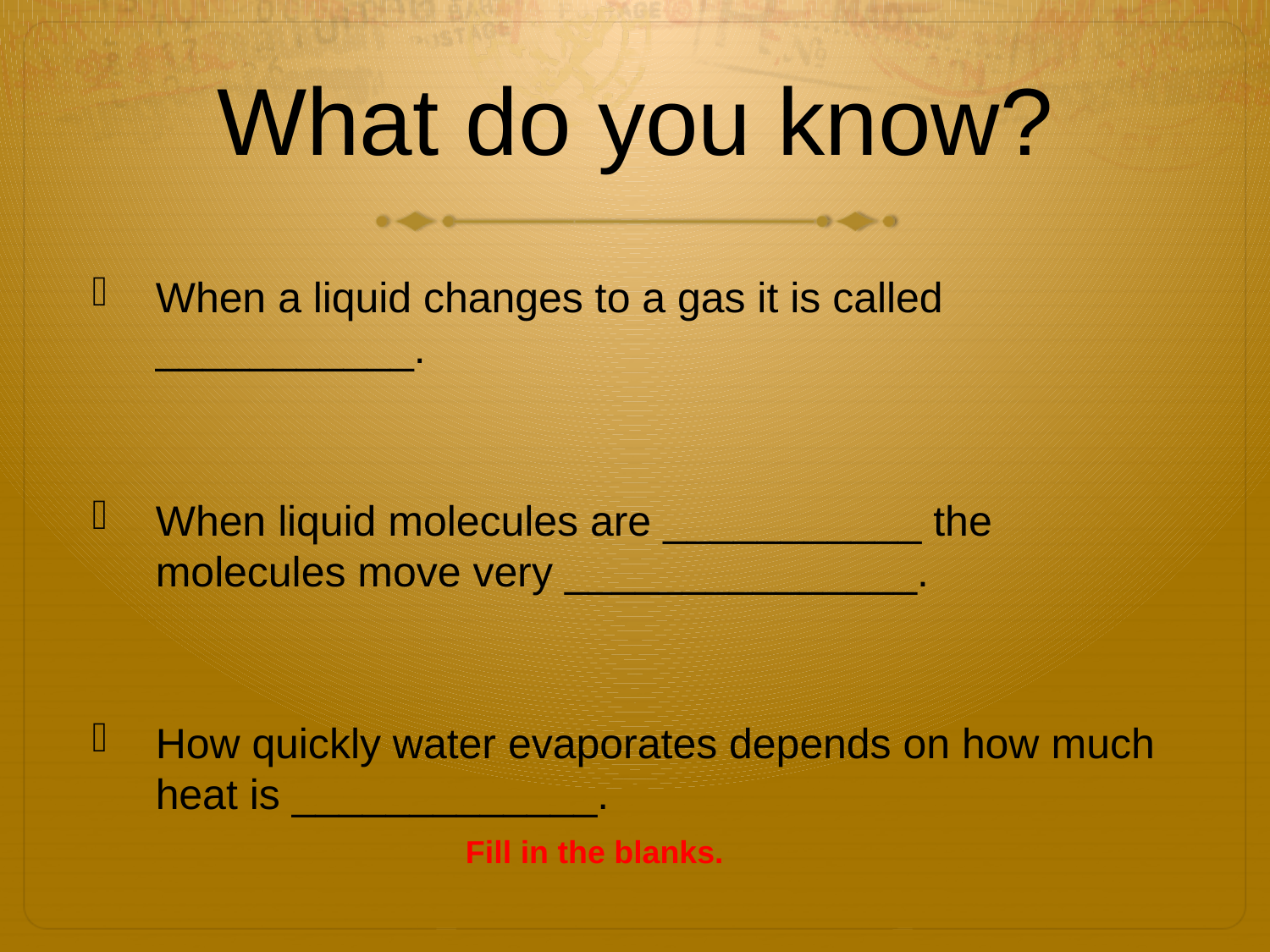

# What do you know?
When a liquid changes to a gas it is called ___________.

When liquid molecules are ___________ the molecules move very _______________.

How quickly water evaporates depends on how much heat is _____________.
Fill in the blanks.